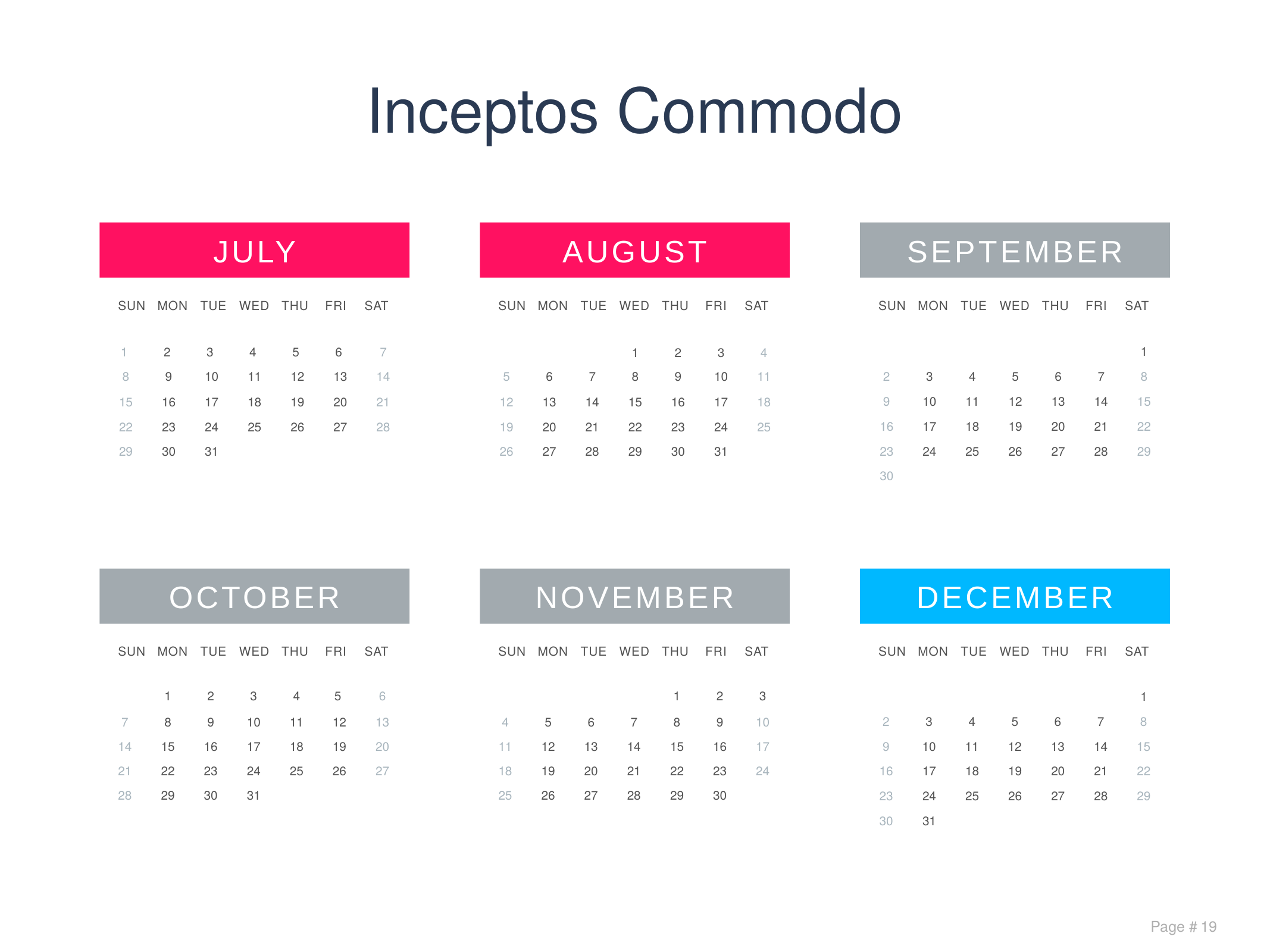

# Inceptos Commodo
july
august
september

Sun
mon
tue
wed
thu
fri
sat
Sun
mon
tue
wed
thu
fri
sat
Sun
mon
tue
wed
thu
fri
sat

1
1
2
3
4
5
6
7

1
2
3
4

8
9
10
11
12
13
14
5
6
7
8
9
10
11
2
3
4
5
6
7
8

9
10
11
12
13
14
15

15
16
17
18
19
20
21
12
13
14
15
16
17
18

16
17
18
19
20
21
22

22
23
24
25
26
27
28
19
20
21
22
23
24
25
23
24
25
26
27
28
29
29
30
31
26
27
28
29
30
31

30
october
november
december

Sun
mon
tue
wed
thu
fri
sat
Sun
mon
tue
wed
thu
fri
sat
Sun
mon
tue
wed
thu
fri
sat

1
2
3
4
5
6

1
2
3

1

2
3
4
5
6
7
8
7
8
9
10
11
12
13
4
5
6
7
8
9
10

14
15
16
17
18
19
20
11
12
13
14
15
16
17

9
10
11
12
13
14
15

21
22
23
24
25
26
27
18
19 20
21
22
23
24

16
17
18
19
20
21
22
28
29
30
31
25
26
27
28
29
30
23
24
25
26
27
28
29

30
31
Page #
19